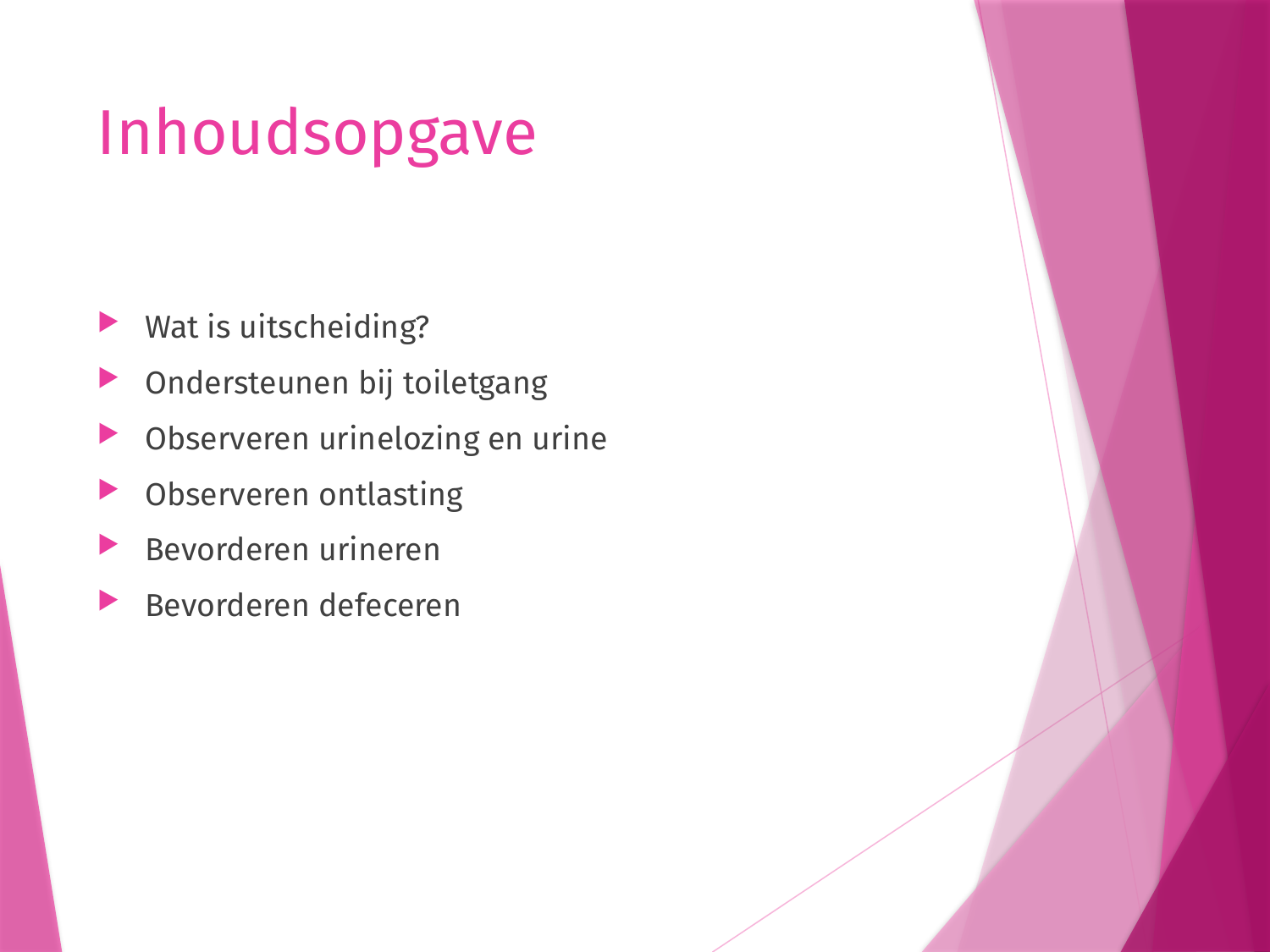

# Inhoudsopgave
Wat is uitscheiding?
Ondersteunen bij toiletgang
Observeren urinelozing en urine
Observeren ontlasting
Bevorderen urineren
Bevorderen defeceren